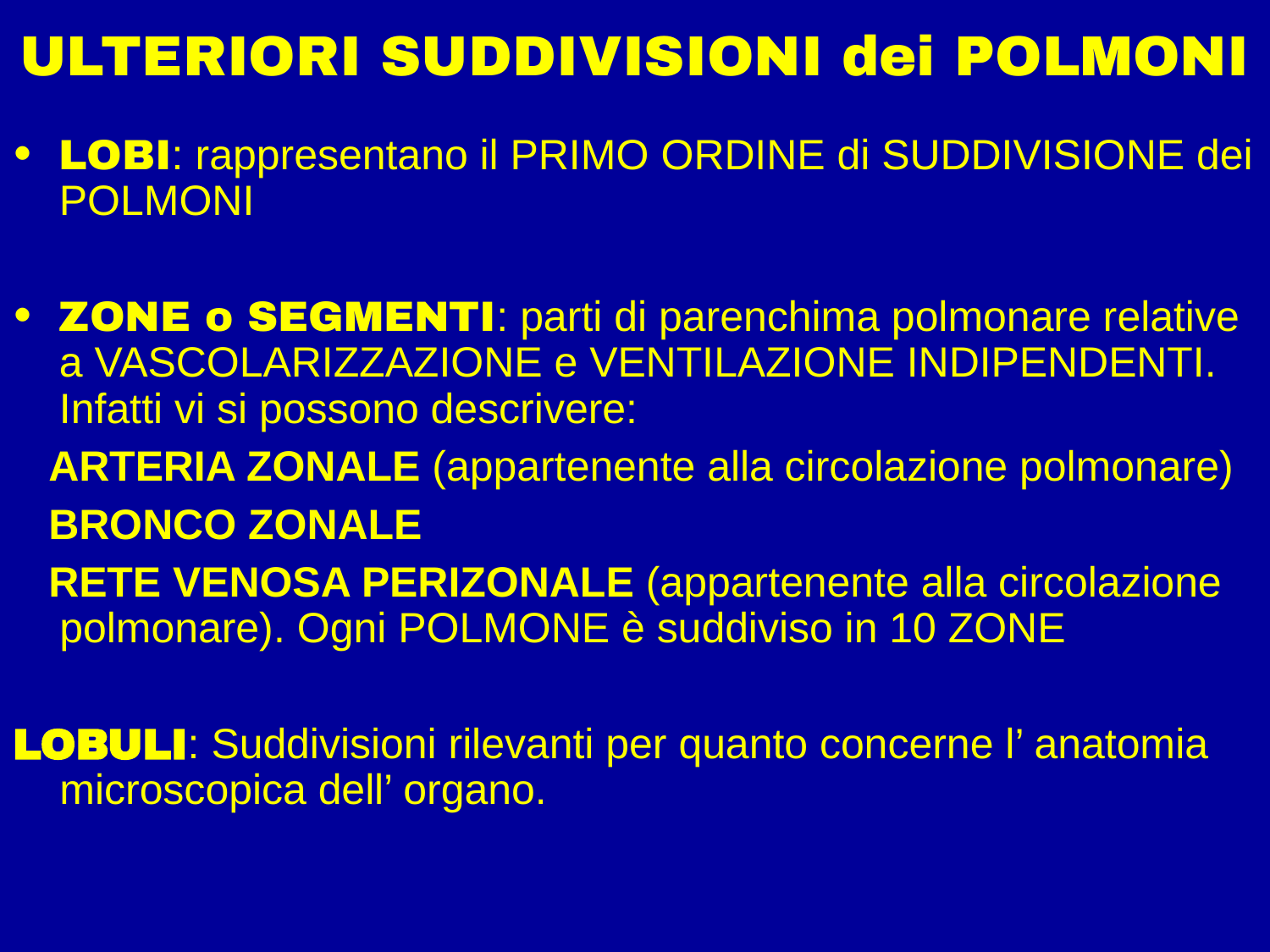

# ULTERIORI SUDDIVISIONI dei POLMONI
LOBI: rappresentano il PRIMO ORDINE di SUDDIVISIONE dei POLMONI

ZONE o SEGMENTI: parti di parenchima polmonare relative a VASCOLARIZZAZIONE e VENTILAZIONE INDIPENDENTI. Infatti vi si possono descrivere:
   ARTERIA ZONALE (appartenente alla circolazione polmonare)
   BRONCO ZONALE
   RETE VENOSA PERIZONALE (appartenente alla circolazione polmonare). Ogni POLMONE è suddiviso in 10 ZONE

LOBULI: Suddivisioni rilevanti per quanto concerne l’ anatomia microscopica dell’ organo.